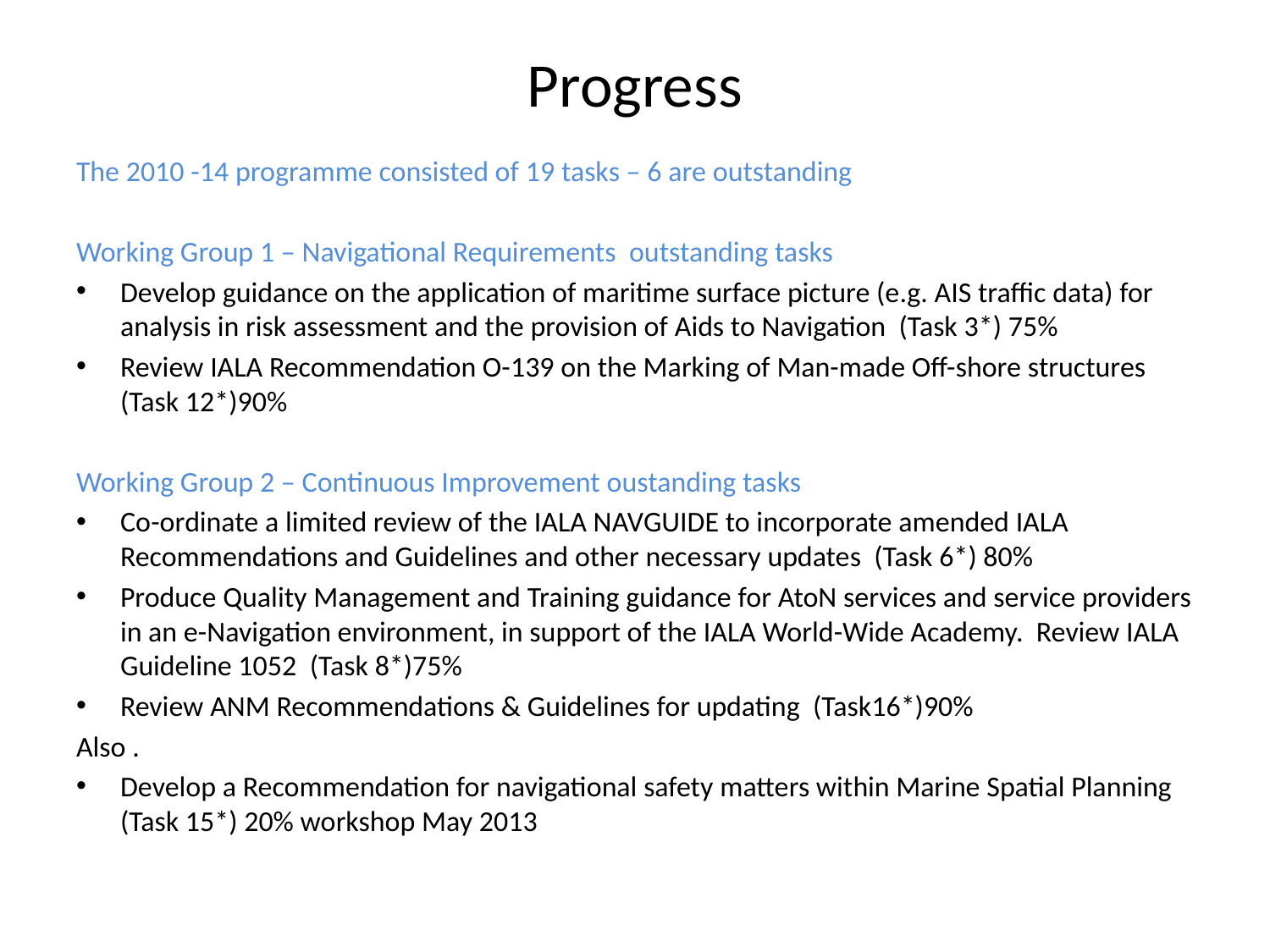

# Progress
The 2010 -14 programme consisted of 19 tasks – 6 are outstanding

Working Group 1 – Navigational Requirements  outstanding tasks
Develop guidance on the application of maritime surface picture (e.g. AIS traffic data) for analysis in risk assessment and the provision of Aids to Navigation  (Task 3*) 75%
Review IALA Recommendation O-139 on the Marking of Man-made Off-shore structures  (Task 12*)90%

Working Group 2 – Continuous Improvement oustanding tasks
Co-ordinate a limited review of the IALA NAVGUIDE to incorporate amended IALA Recommendations and Guidelines and other necessary updates  (Task 6*) 80%
Produce Quality Management and Training guidance for AtoN services and service providers in an e-Navigation environment, in support of the IALA World-Wide Academy.  Review IALA Guideline 1052  (Task 8*)75%
Review ANM Recommendations & Guidelines for updating  (Task16*)90%
Also .
Develop a Recommendation for navigational safety matters within Marine Spatial Planning  (Task 15*) 20% workshop May 2013